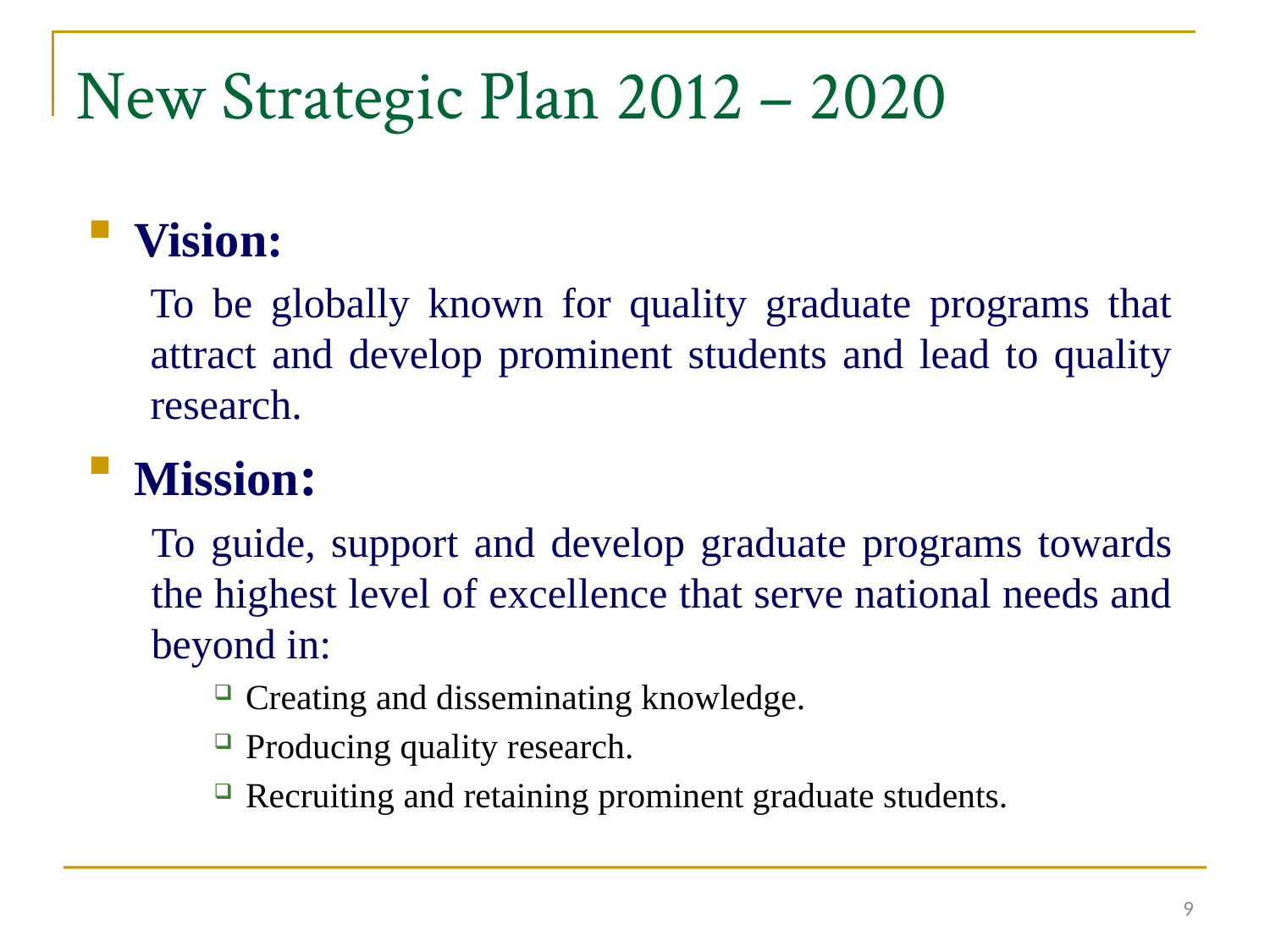

New Strategic Plan 2012 – 2020
Vision:
To be globally known for quality graduate programs that attract and develop prominent students and lead to quality research.
Mission:
To guide, support and develop graduate programs towards the highest level of excellence that serve national needs and beyond in:
Creating and disseminating knowledge.
Producing quality research.
Recruiting and retaining prominent graduate students.
9